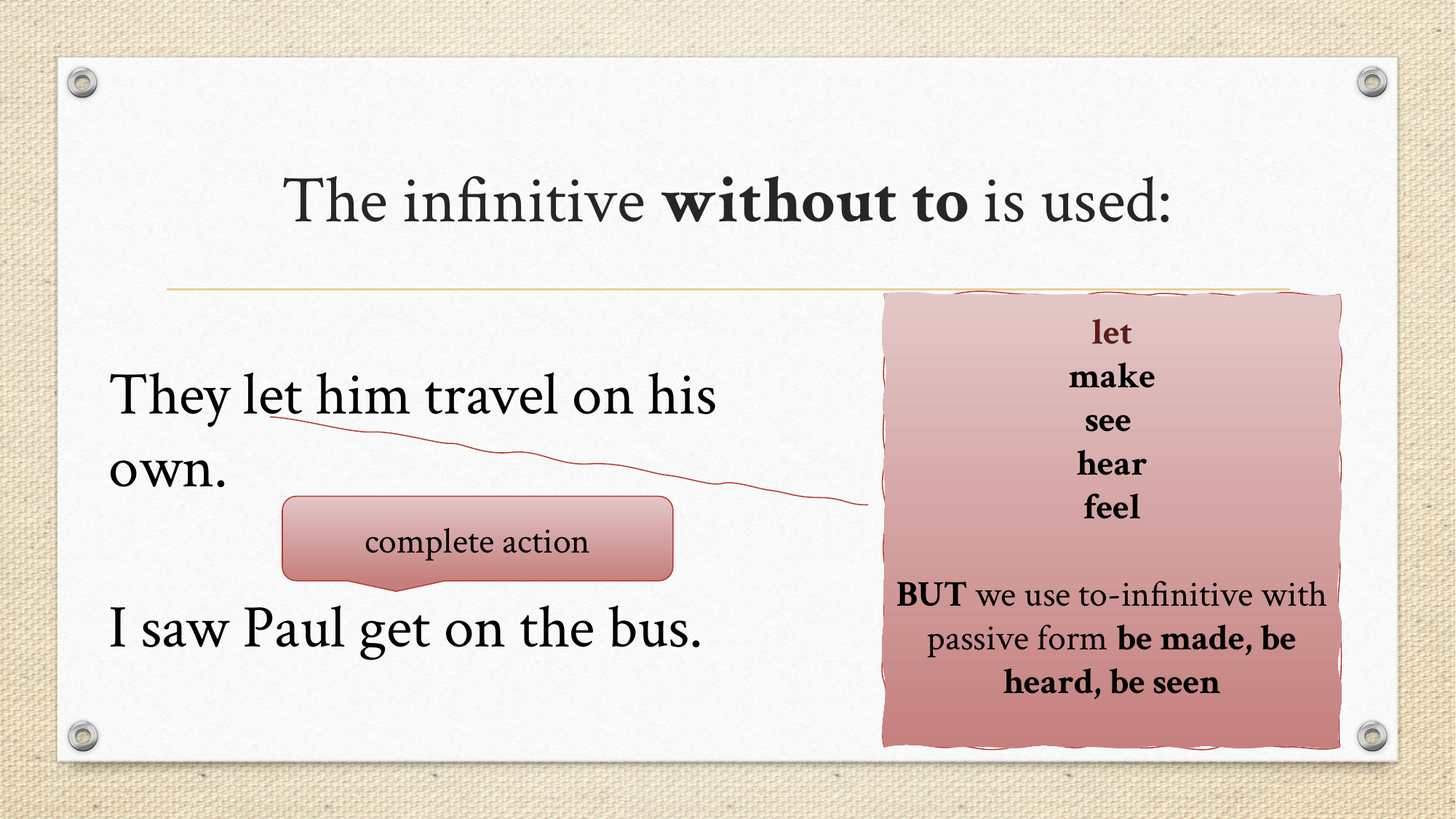

# The infinitive without to is used:

let
make
see
hear
feel

BUT we use to-infinitive with passive form be made, be heard, be seen

They let him travel on his own.
complete action
I saw Paul get on the bus.